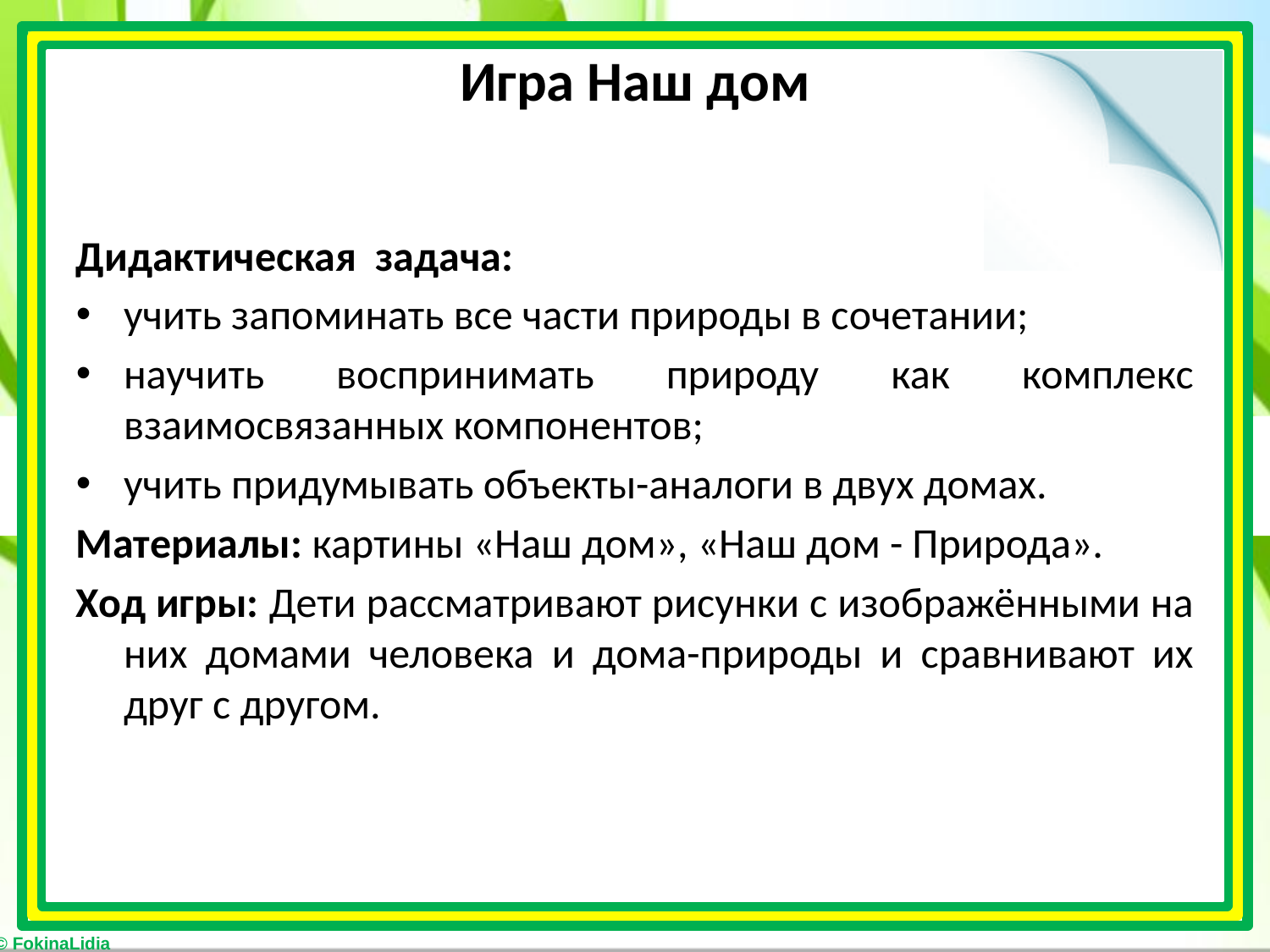

# Игра Наш дом
Дидактическая  задача:
учить запоминать все части природы в сочетании;
научить воспринимать природу как комплекс взаимосвязанных компонентов;
учить придумывать объекты-аналоги в двух домах.
Материалы: картины «Наш дом», «Наш дом - Природа».
Ход игры: Дети рассматривают рисунки с изображёнными на них домами человека и дома-природы и сравнивают их друг с другом.